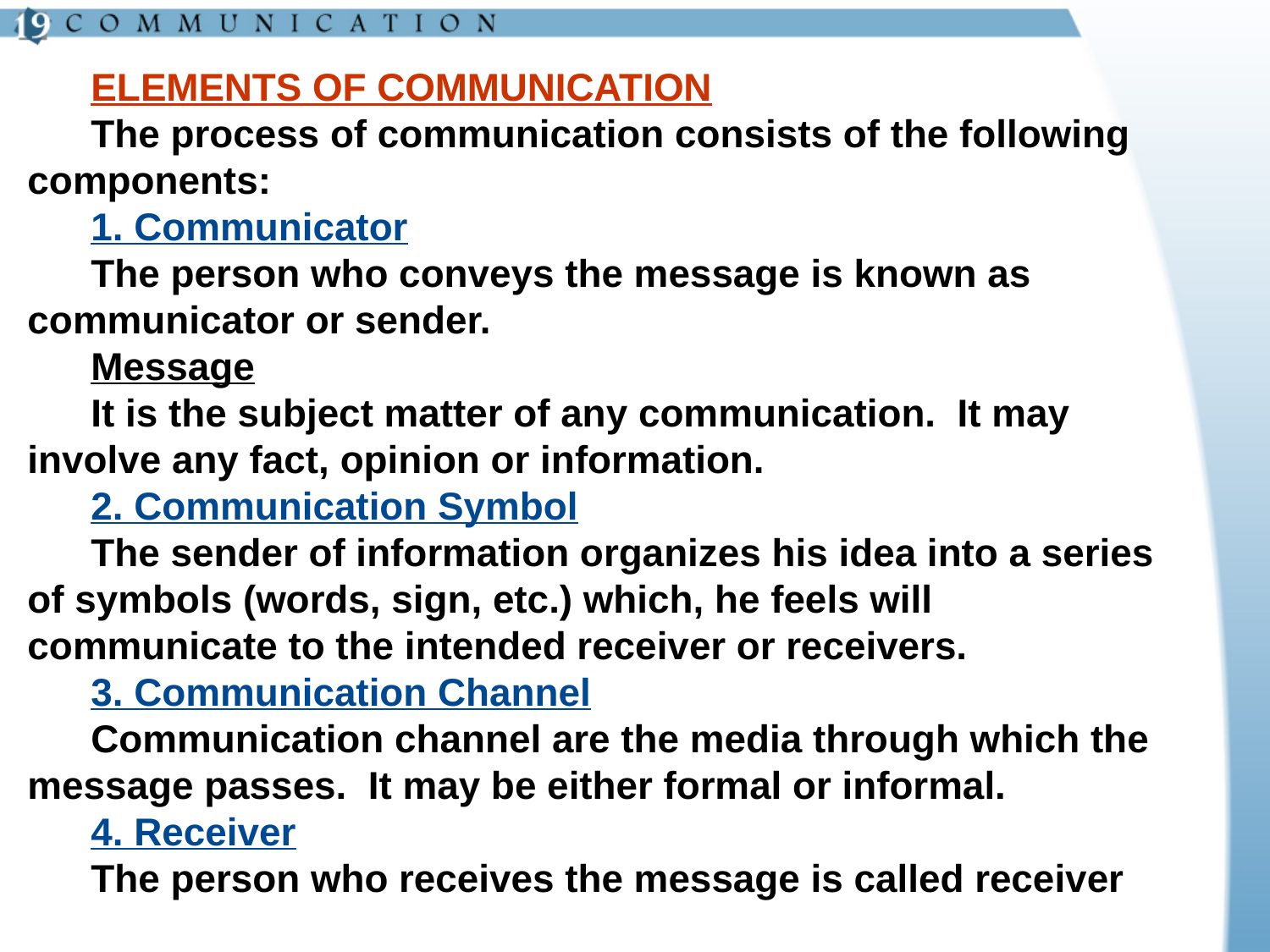

ELEMENTS OF COMMUNICATION
The process of communication consists of the following components:
1. Communicator
The person who conveys the message is known as communicator or sender.
Message
It is the subject matter of any communication.  It may involve any fact, opinion or information.
2. Communication Symbol
The sender of information organizes his idea into a series of symbols (words, sign, etc.) which, he feels will communicate to the intended receiver or receivers.
3. Communication Channel
Communication channel are the media through which the message passes.  It may be either formal or informal.
4. Receiver
The person who receives the message is called receiver